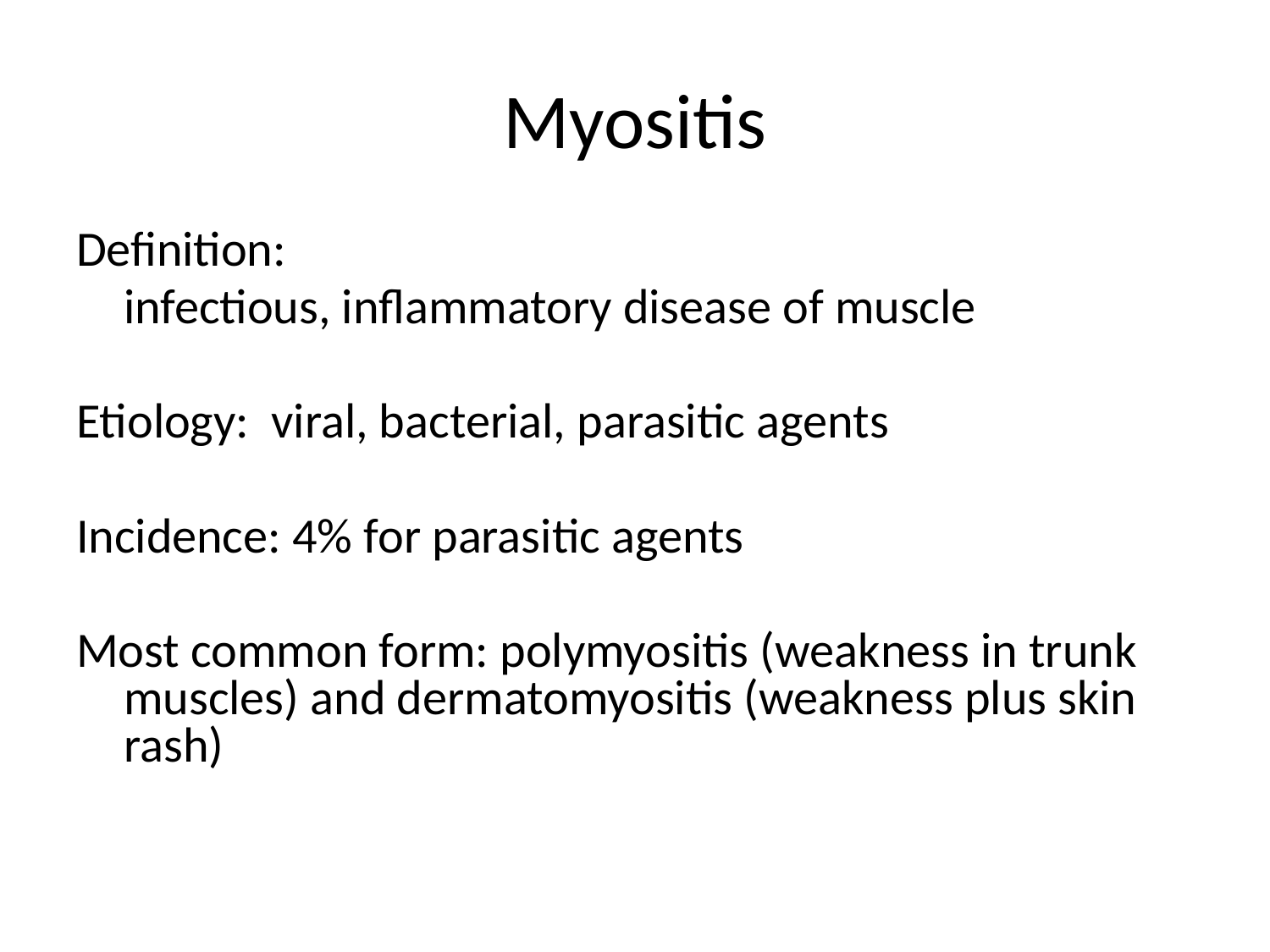

# Myositis
Definition:
	infectious, inflammatory disease of muscle

Etiology:  viral, bacterial, parasitic agents

Incidence: 4% for parasitic agents

Most common form: polymyositis (weakness in trunk muscles) and dermatomyositis (weakness plus skin rash)